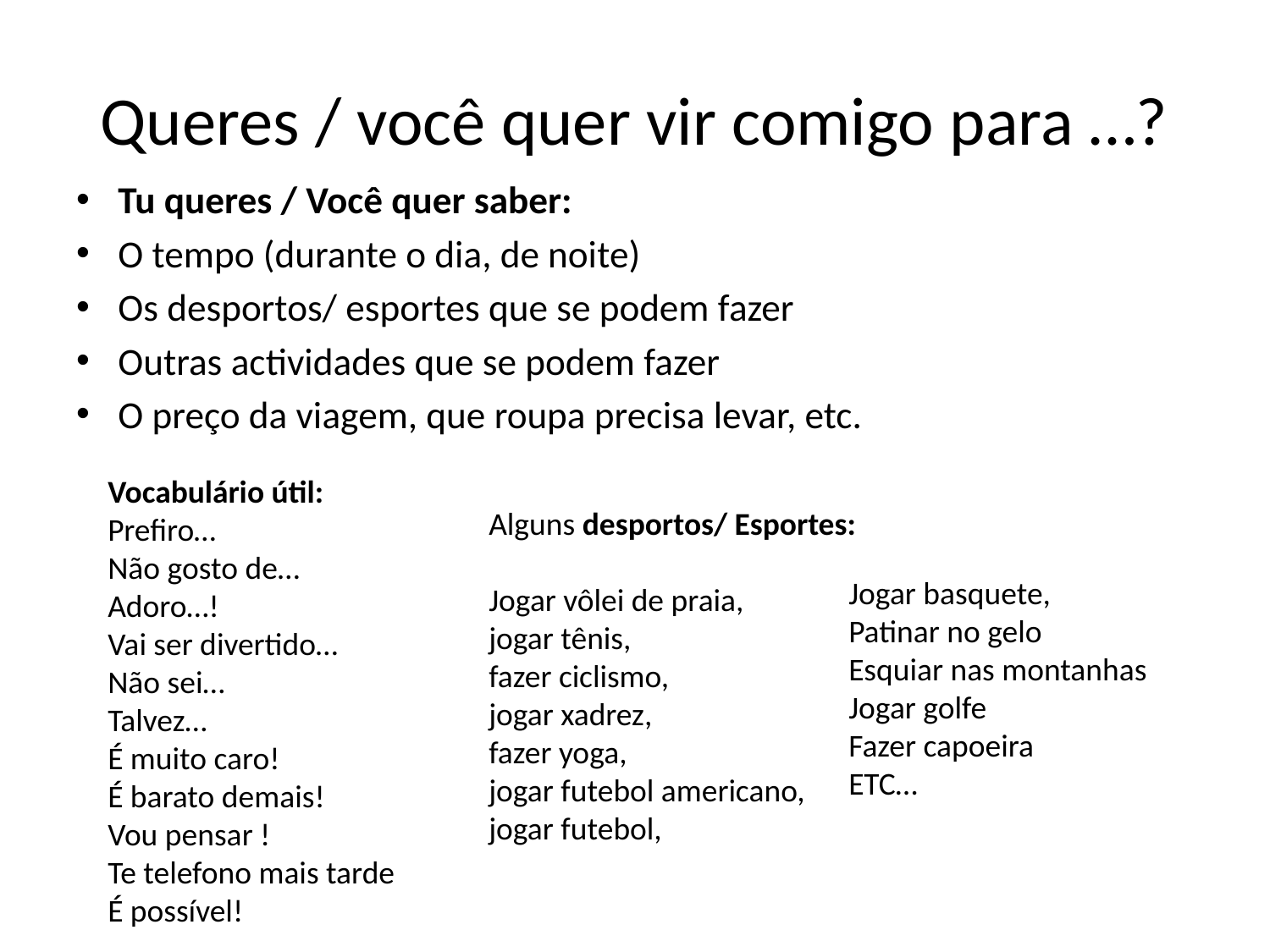

# Queres / você quer vir comigo para …?
Tu queres / Você quer saber:
O tempo (durante o dia, de noite)
Os desportos/ esportes que se podem fazer
Outras actividades que se podem fazer
O preço da viagem, que roupa precisa levar, etc.

Vocabulário útil:
Prefiro…
Não gosto de…
Adoro…!
Vai ser divertido…
Não sei…
Talvez…
É muito caro!
É barato demais!
Vou pensar !
Te telefono mais tarde
É possível!

Alguns desportos/ Esportes:

Jogar vôlei de praia,
jogar tênis,
fazer ciclismo,
jogar xadrez,
fazer yoga,
jogar futebol americano,
jogar futebol,

Jogar basquete,
Patinar no gelo
Esquiar nas montanhas
Jogar golfe
Fazer capoeira
ETC…